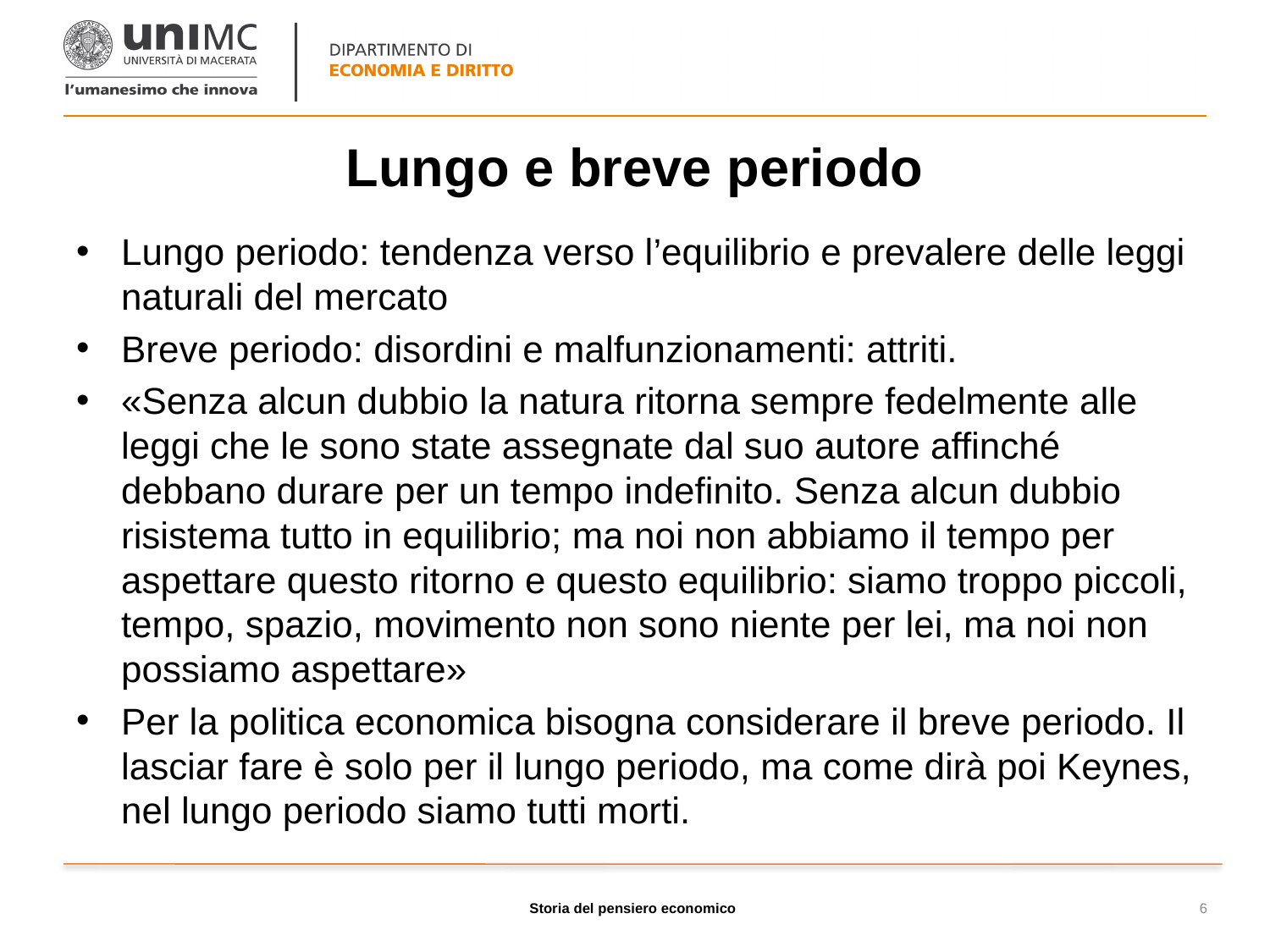

# Lungo e breve periodo
Lungo periodo: tendenza verso l’equilibrio e prevalere delle leggi naturali del mercato
Breve periodo: disordini e malfunzionamenti: attriti.
«Senza alcun dubbio la natura ritorna sempre fedelmente alle leggi che le sono state assegnate dal suo autore affinché debbano durare per un tempo indefinito. Senza alcun dubbio risistema tutto in equilibrio; ma noi non abbiamo il tempo per aspettare questo ritorno e questo equilibrio: siamo troppo piccoli, tempo, spazio, movimento non sono niente per lei, ma noi non possiamo aspettare»
Per la politica economica bisogna considerare il breve periodo. Il lasciar fare è solo per il lungo periodo, ma come dirà poi Keynes, nel lungo periodo siamo tutti morti.
Storia del pensiero economico
6